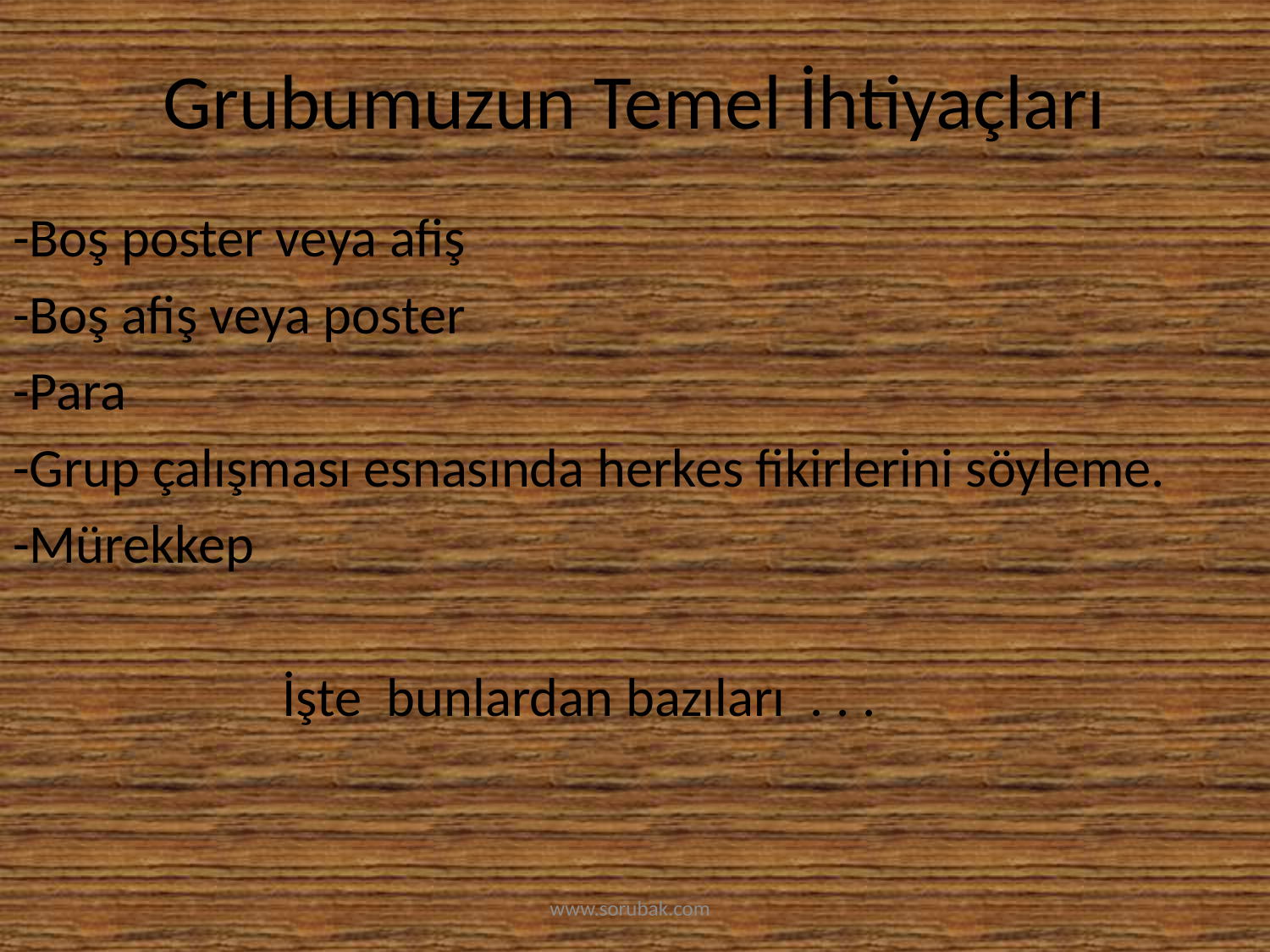

# Grubumuzun Temel İhtiyaçları
-Boş poster veya afiş
-Boş afiş veya poster
-Para
-Grup çalışması esnasında herkes fikirlerini söyleme.
-Mürekkep

                      İşte  bunlardan bazıları  . . .

www.sorubak.com